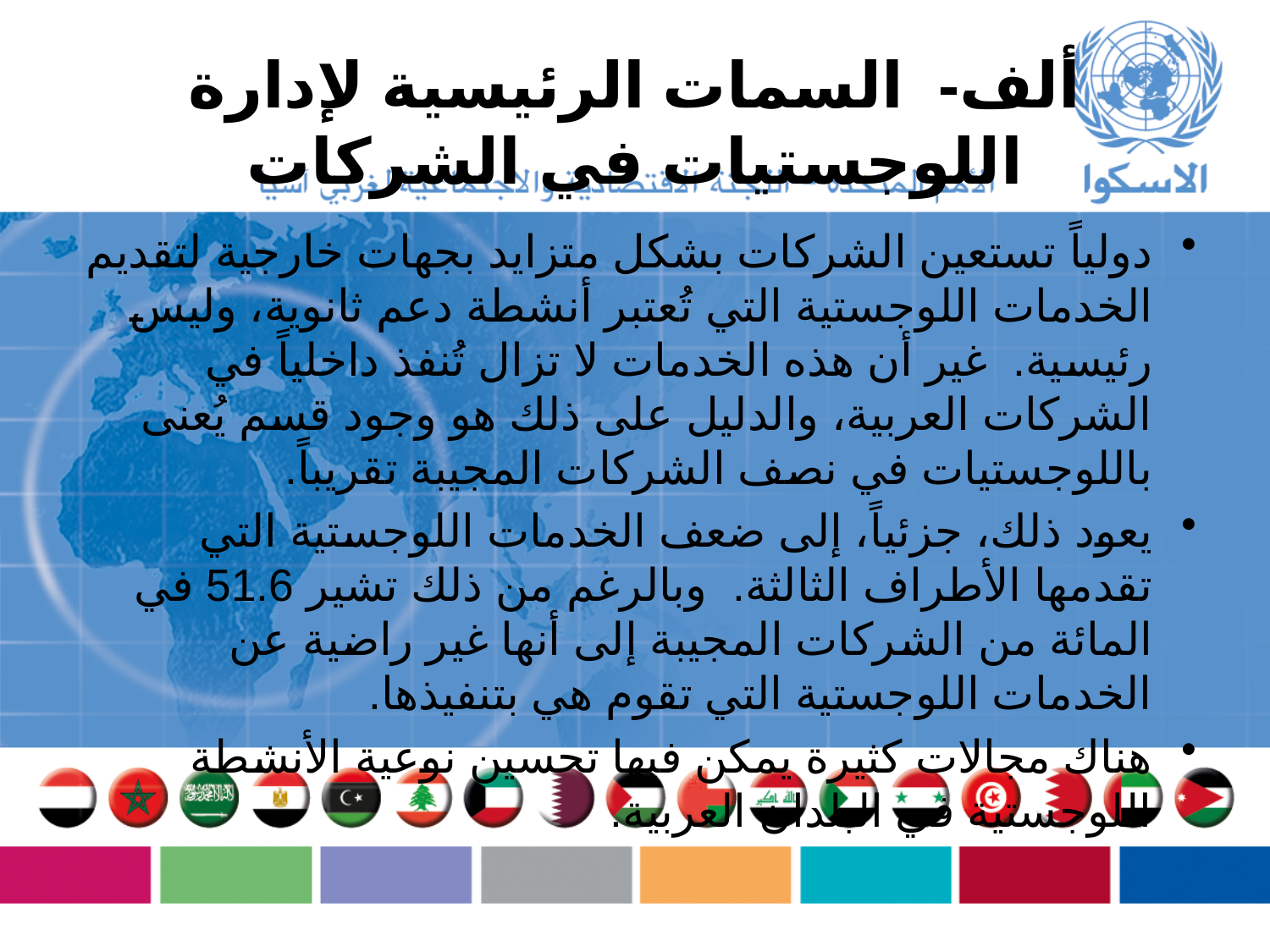

# ألف-  السمات الرئيسية لإدارة اللوجستيات في الشركات
دولياً تستعين الشركات بشكل متزايد بجهات خارجية لتقديم الخدمات اللوجستية التي تُعتبر أنشطة دعم ثانوية، وليس رئيسية.  غير أن هذه الخدمات لا تزال تُنفذ داخلياً في الشركات العربية، والدليل على ذلك هو وجود قسم يُعنى باللوجستيات في نصف الشركات المجيبة تقريباً.
يعود ذلك، جزئياً، إلى ضعف الخدمات اللوجستية التي تقدمها الأطراف الثالثة.  وبالرغم من ذلك تشير 51.6 في المائة من الشركات المجيبة إلى أنها غير راضية عن الخدمات اللوجستية التي تقوم هي بتنفيذها.
هناك مجالات كثيرة يمكن فيها تحسين نوعية الأنشطة اللوجستية في البلدان العربية.